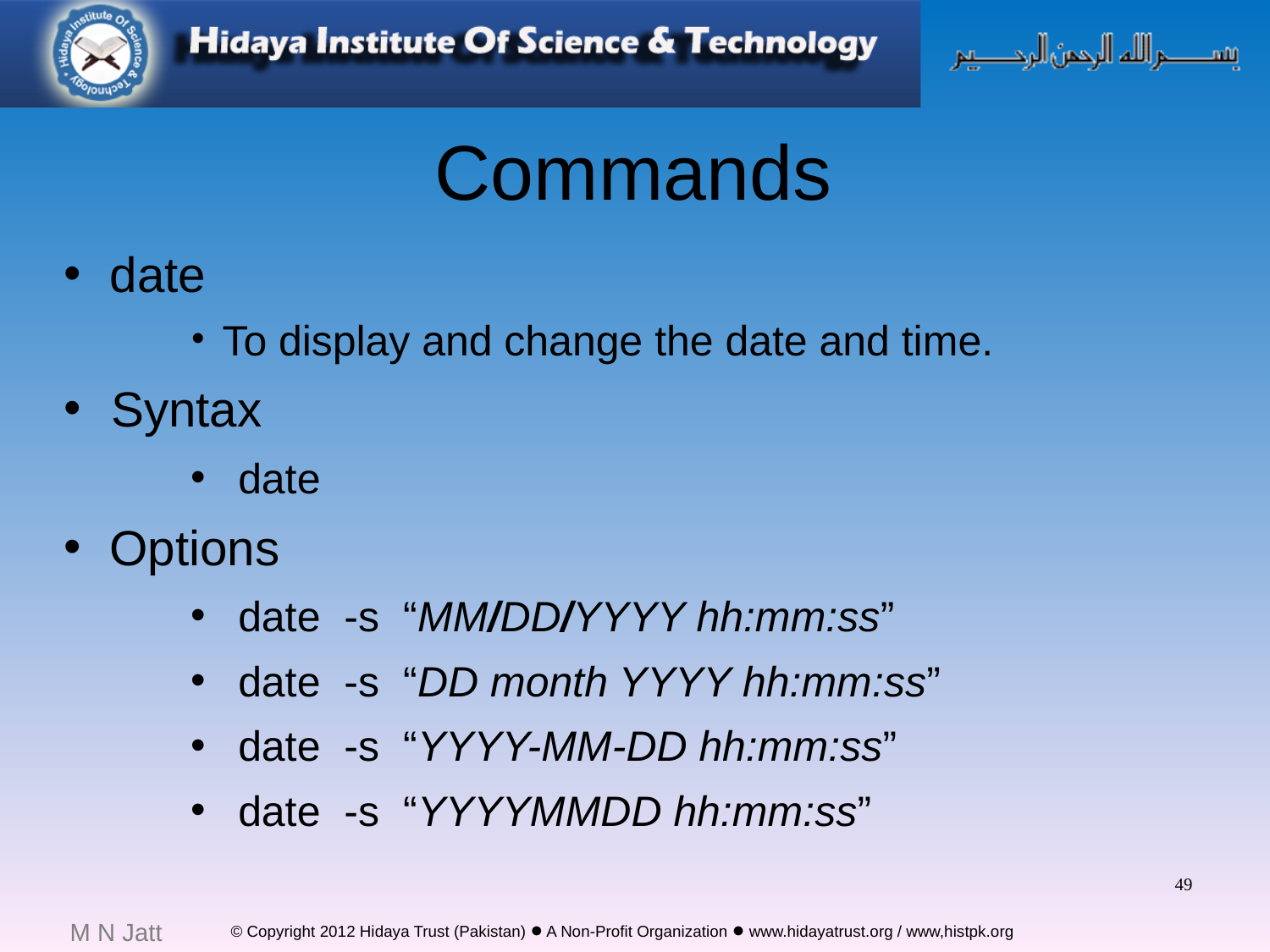

# Commands
date
To display and change the date and time.
Syntax
date
Options
date  -s  “MM/DD/YYYY hh:mm:ss”
date  -s  “DD month YYYY hh:mm:ss”
date  -s  “YYYY-MM-DD hh:mm:ss”
date  -s  “YYYYMMDD hh:mm:ss”

49